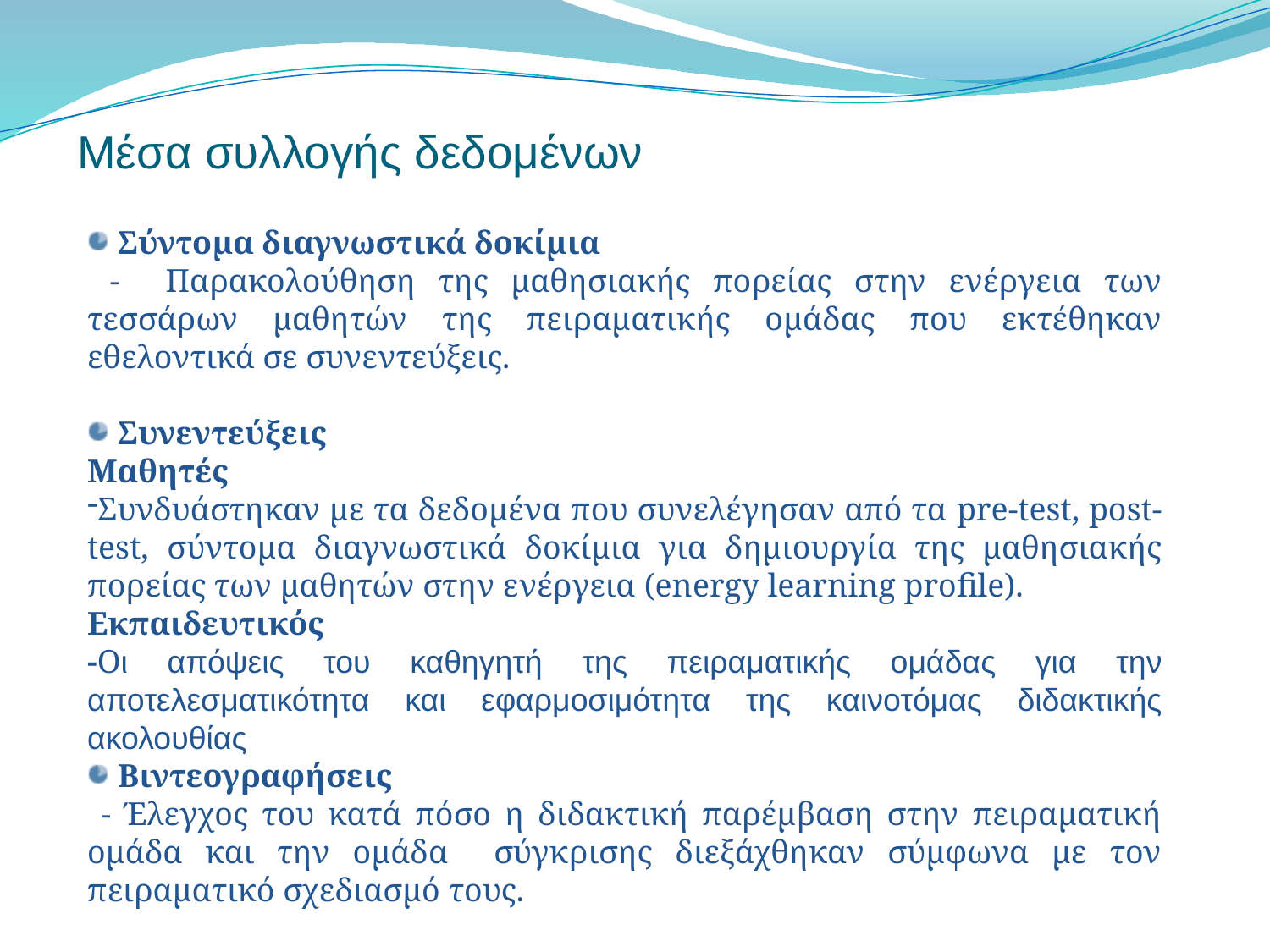

Μέσα συλλογής δεδομένων
 Σύντομα διαγνωστικά δοκίμια
 -  Παρακολούθηση της μαθησιακής πορείας στην ενέργεια των τεσσάρων μαθητών της πειραματικής ομάδας που εκτέθηκαν εθελοντικά σε συνεντεύξεις.

 Συνεντεύξεις
Μαθητές
Συνδυάστηκαν με τα δεδομένα που συνελέγησαν από τα pre-test, post-test, σύντομα διαγνωστικά δοκίμια για δημιουργία της μαθησιακής πορείας των μαθητών στην ενέργεια (energy learning profile).
Εκπαιδευτικός
-Οι απόψεις του καθηγητή της πειραματικής ομάδας για την αποτελεσματικότητα και εφαρμοσιμότητα της καινοτόμας διδακτικής ακολουθίας
 Βιντεογραφήσεις
 - Έλεγχος του κατά πόσο η διδακτική παρέμβαση στην πειραματική ομάδα και την ομάδα  σύγκρισης διεξάχθηκαν σύμφωνα με τον πειραματικό σχεδιασμό τους.